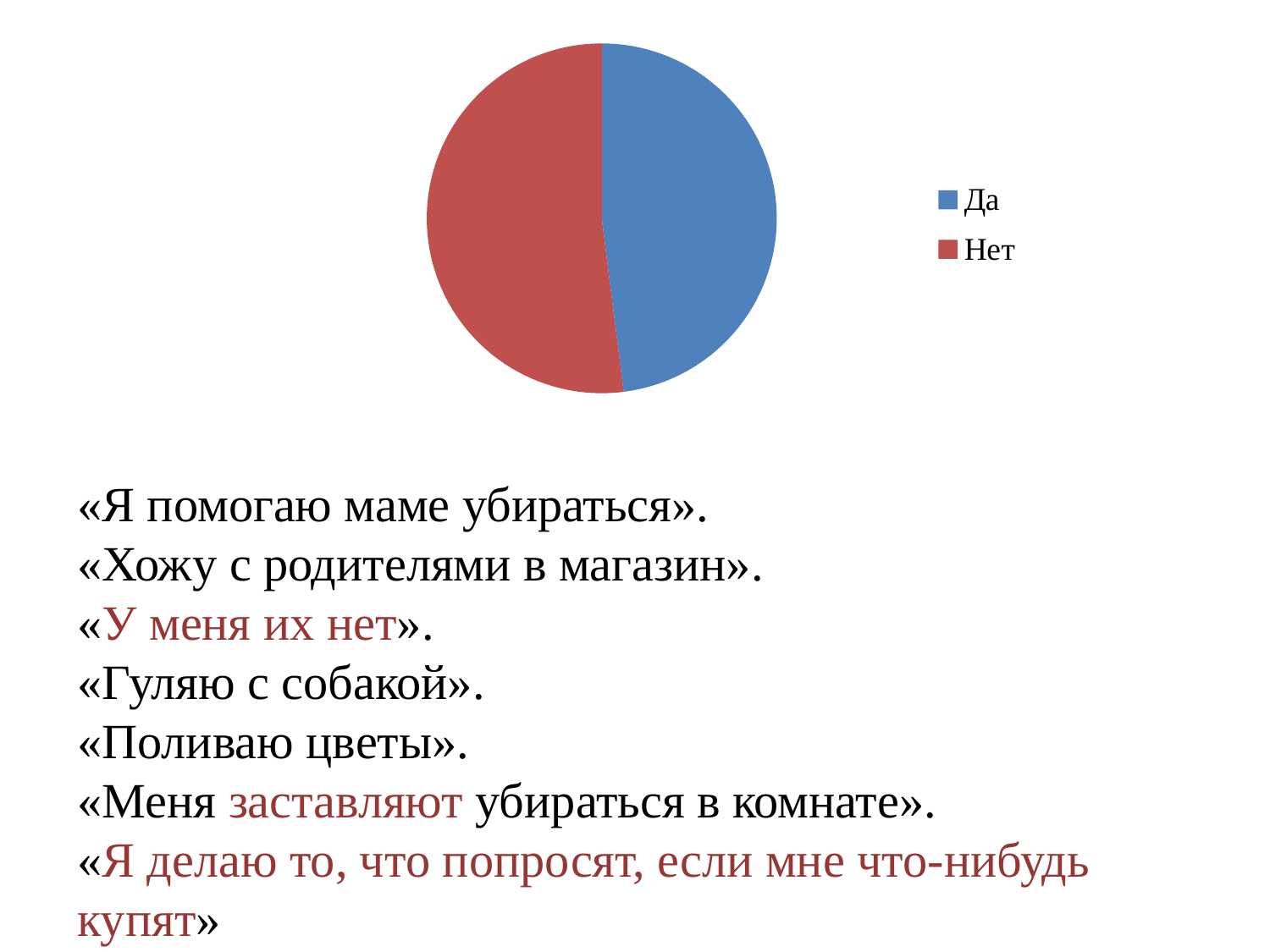

### Chart

| Category | Продажи |
|---|---|
| Да | 0.48 |
| Нет | 0.52 |
«Я помогаю маме убираться».
«Хожу с родителями в магазин».
«У меня их нет».
«Гуляю с собакой».
«Поливаю цветы».
«Меня заставляют убираться в комнате».
«Я делаю то, что попросят, если мне что-нибудь купят»